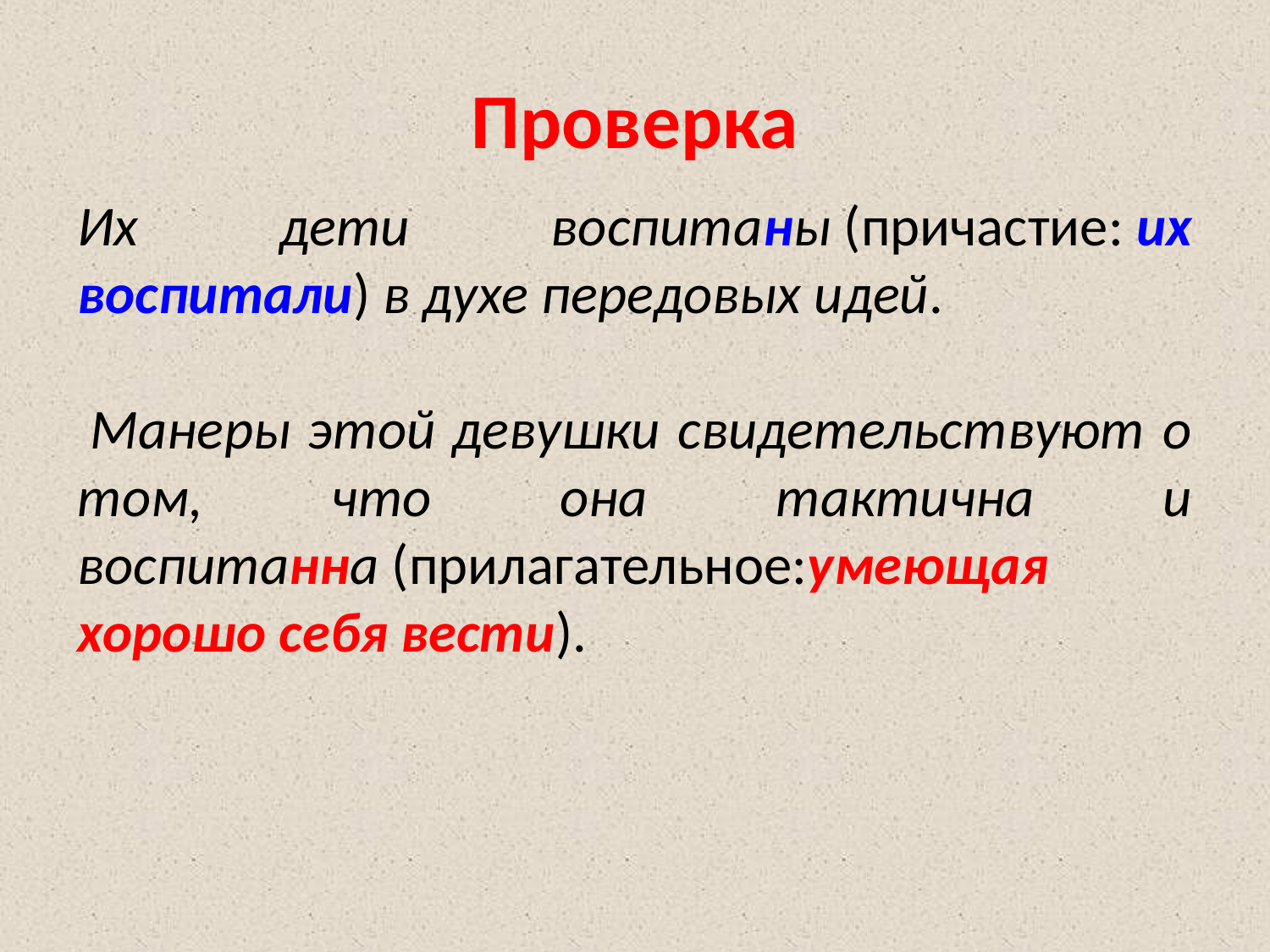

# Проверка
Их дети воспитаны (причастие: их воспитали) в духе передовых идей.

 Манеры этой девушки свидетельствуют о том, что она тактична и воспитанна (прилагательное:умеющая хорошо себя вести).